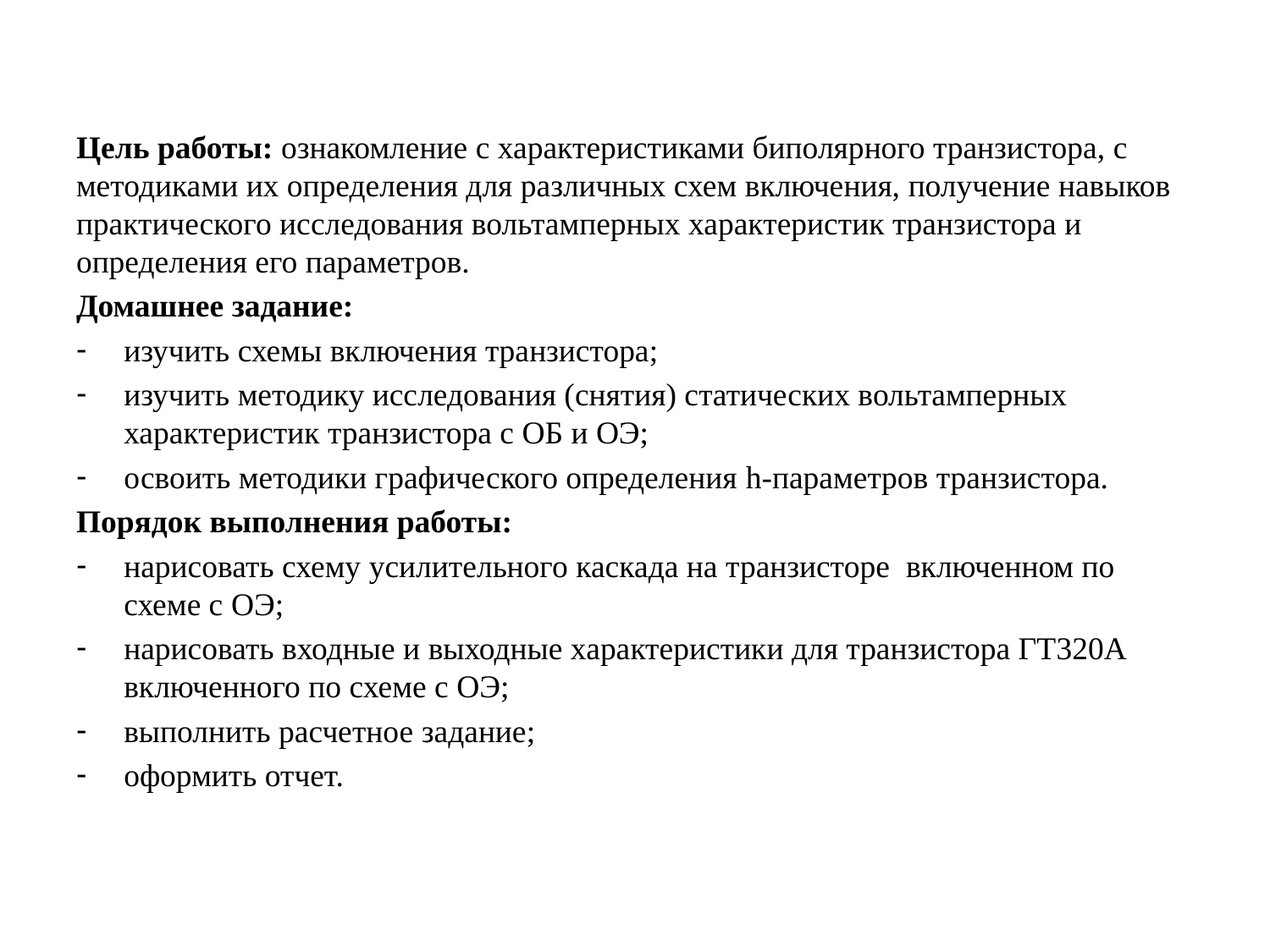

Цель работы: ознакомление с характеристиками биполярного транзистора, с методиками их определения для различных схем включения, получение навыков практического исследования вольтамперных характеристик транзистора и определения его параметров.
Домашнее задание:
изучить схемы включения транзистора;
изучить методику исследования (снятия) статических вольтамперных характеристик транзистора с ОБ и ОЭ;
освоить методики графического определения h-параметров транзистора.
Порядок выполнения работы:
нарисовать схему усилительного каскада на транзисторе  включенном по схеме с ОЭ;
нарисовать входные и выходные характеристики для транзистора ГТ320А включенного по схеме с ОЭ;
выполнить расчетное задание;
оформить отчет.